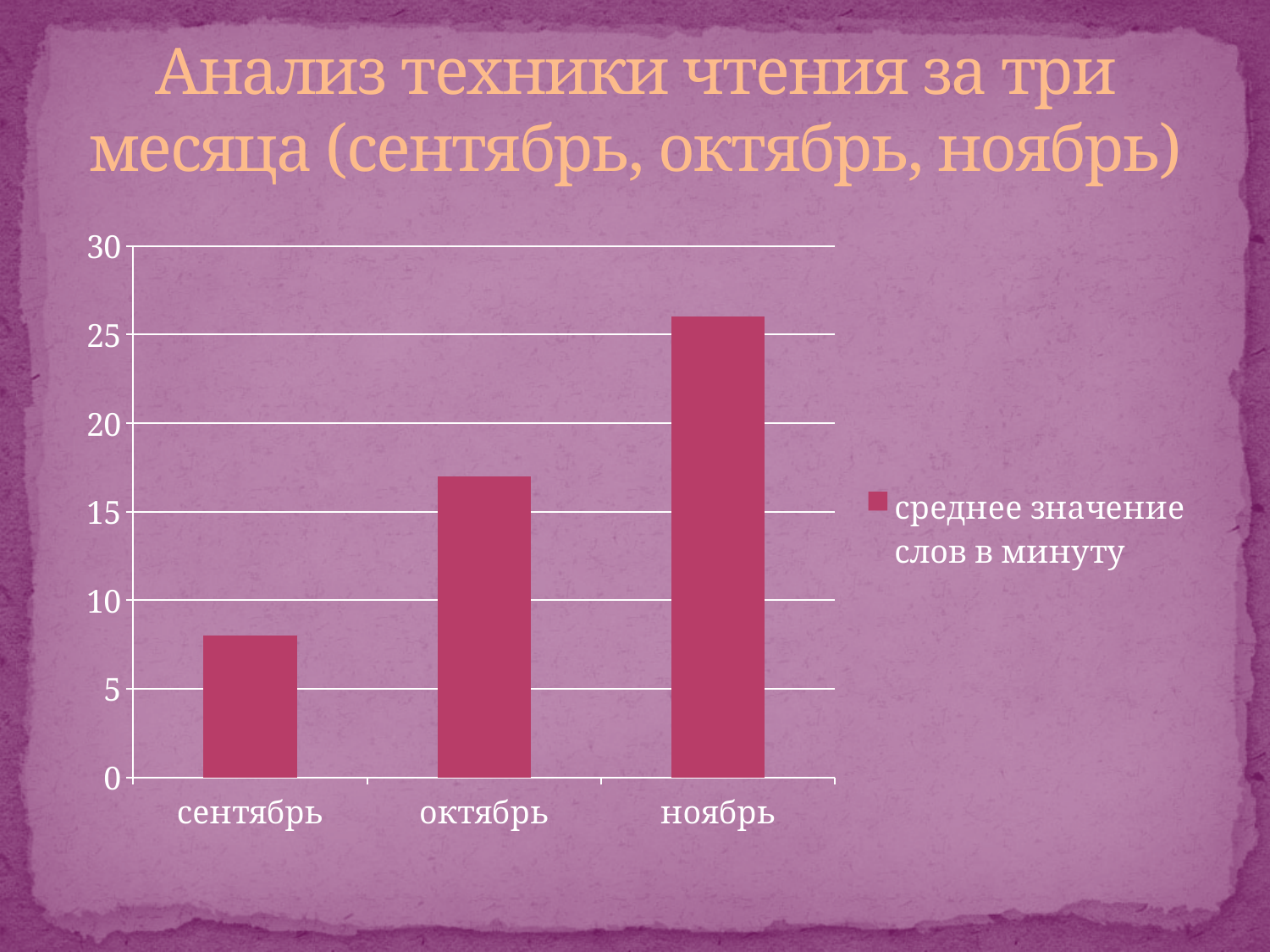

# Анализ техники чтения за три месяца (сентябрь, октябрь, ноябрь)

### Chart

| Category | среднее значение слов в минуту |
|---|---|
| сентябрь | 8.0 |
| октябрь | 17.0 |
| ноябрь | 26.0 |